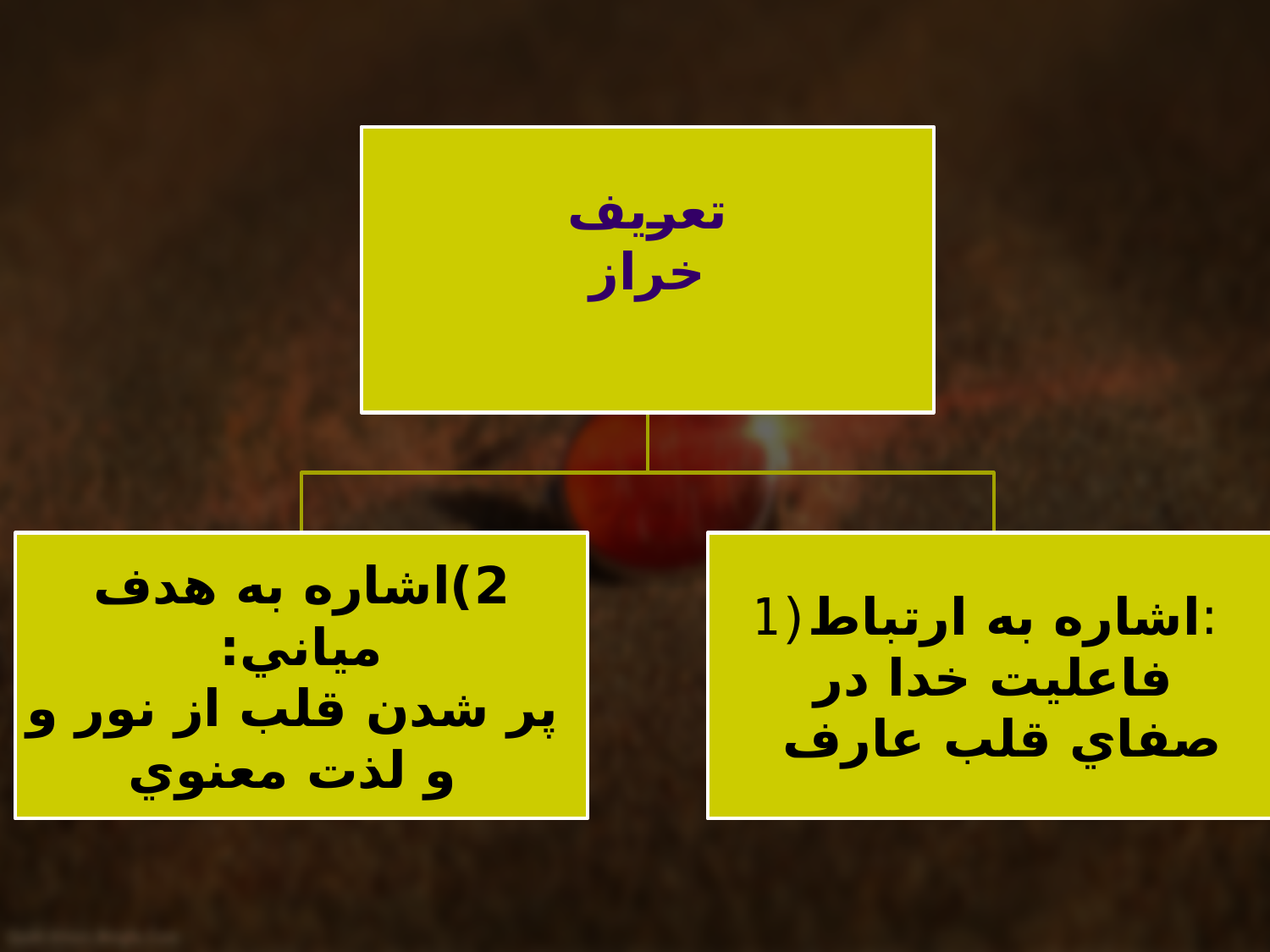

#
تعريف
خراز

2)اشاره به هدف مياني:
 پر شدن قلب از نور و
 و لذت معنوي
1)اشاره به ارتباط:
فاعليت خدا در
 صفاي قلب عارف